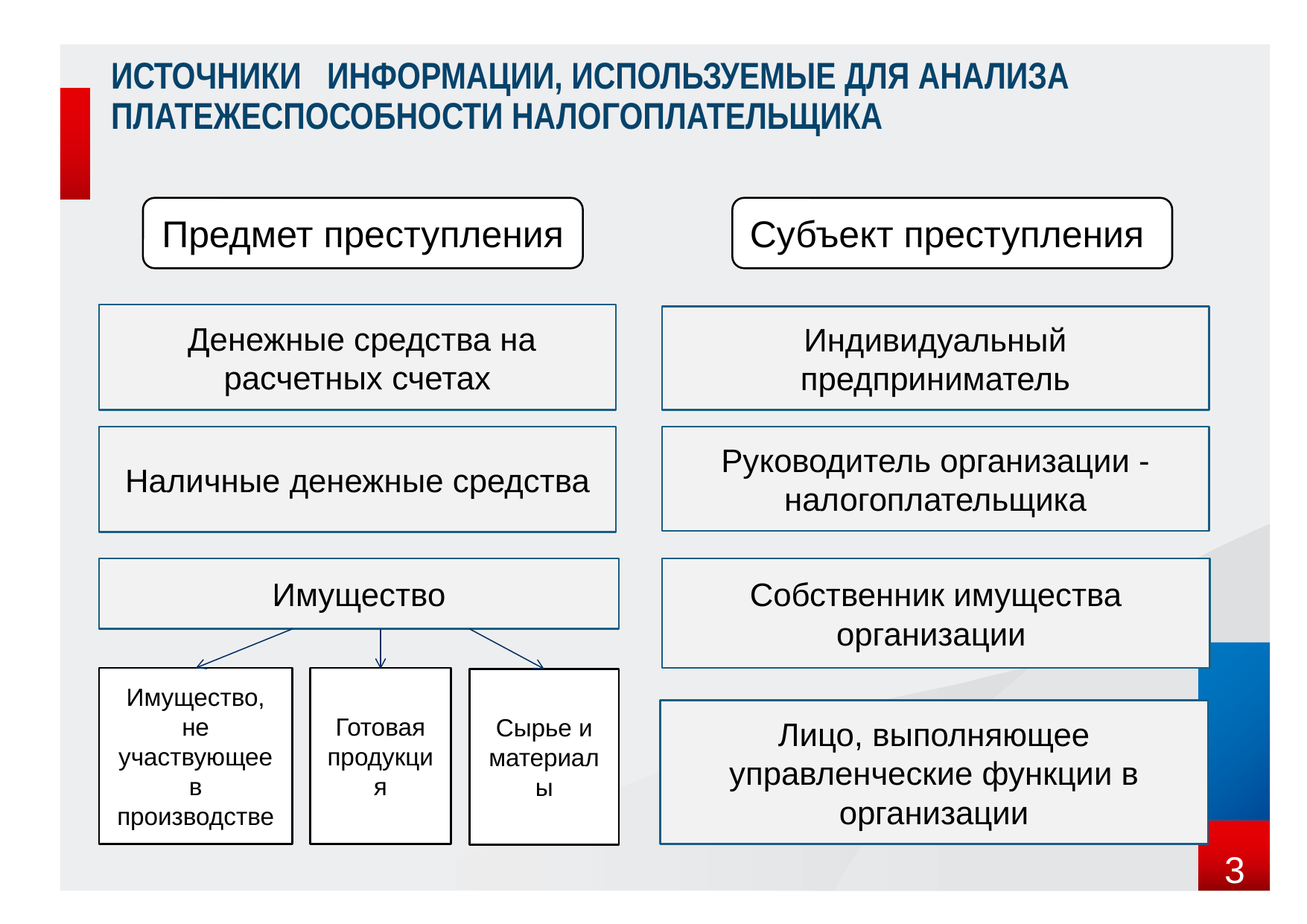

Источники   информации, используемые для анализа платежеспособности налогоплательщика
Предмет преступления
Субъект преступления
 Денежные средства на расчетных счетах
Индивидуальный предприниматель
Наличные денежные средства
Руководитель организации - налогоплательщика
Имущество
Собственник имущества организации
Имущество, не участвующее в производстве
Готовая продукция
Сырье и материалы
Лицо, выполняющее управленческие функции в организации
3